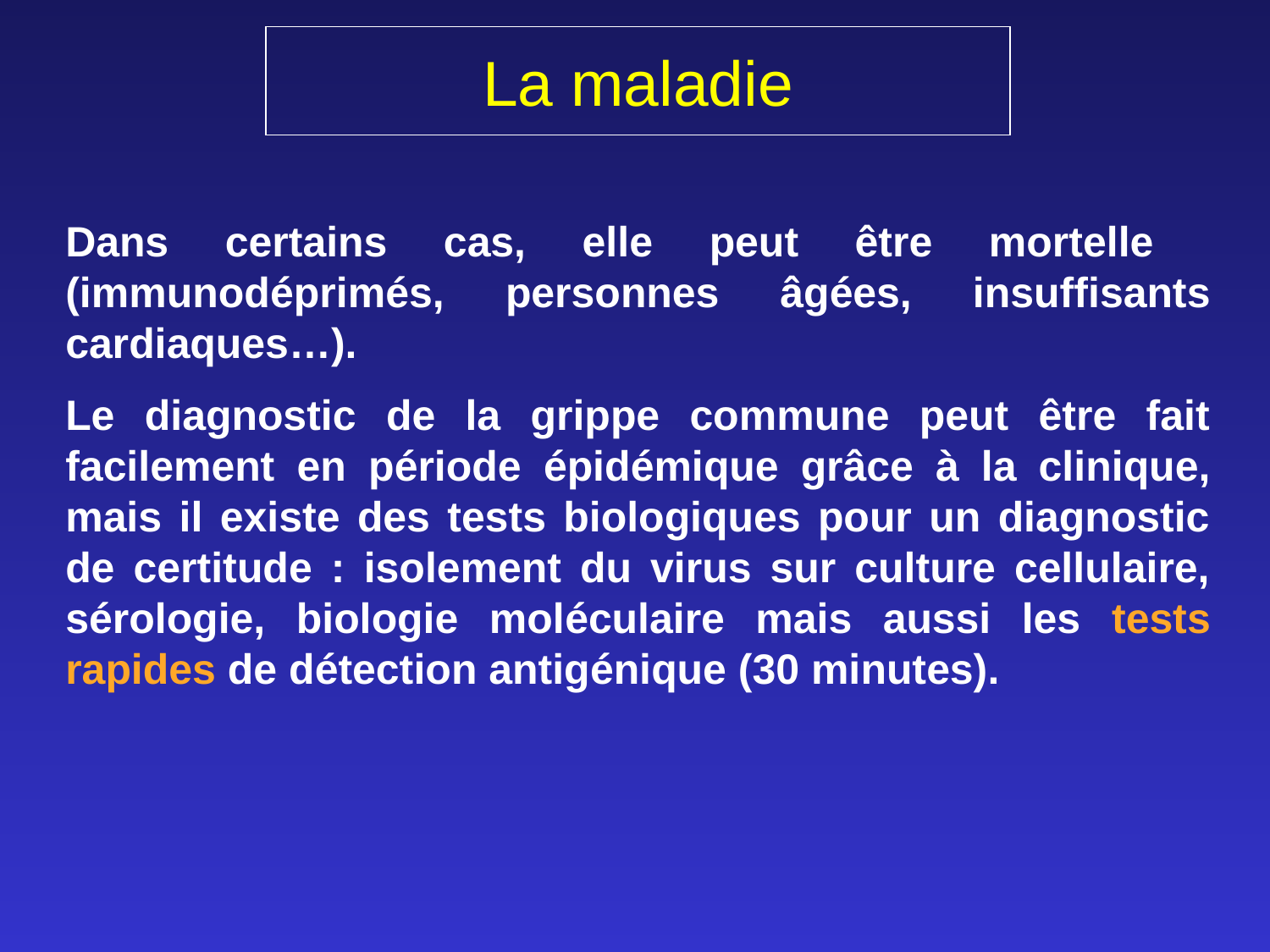

# La maladie
Dans certains cas, elle peut être mortelle  (immunodéprimés, personnes âgées, insuffisants cardiaques…).
Le diagnostic de la grippe commune peut être fait facilement en période épidémique grâce à la clinique, mais il existe des tests biologiques pour un diagnostic de certitude : isolement du virus sur culture cellulaire, sérologie, biologie moléculaire mais aussi les tests rapides de détection antigénique (30 minutes).